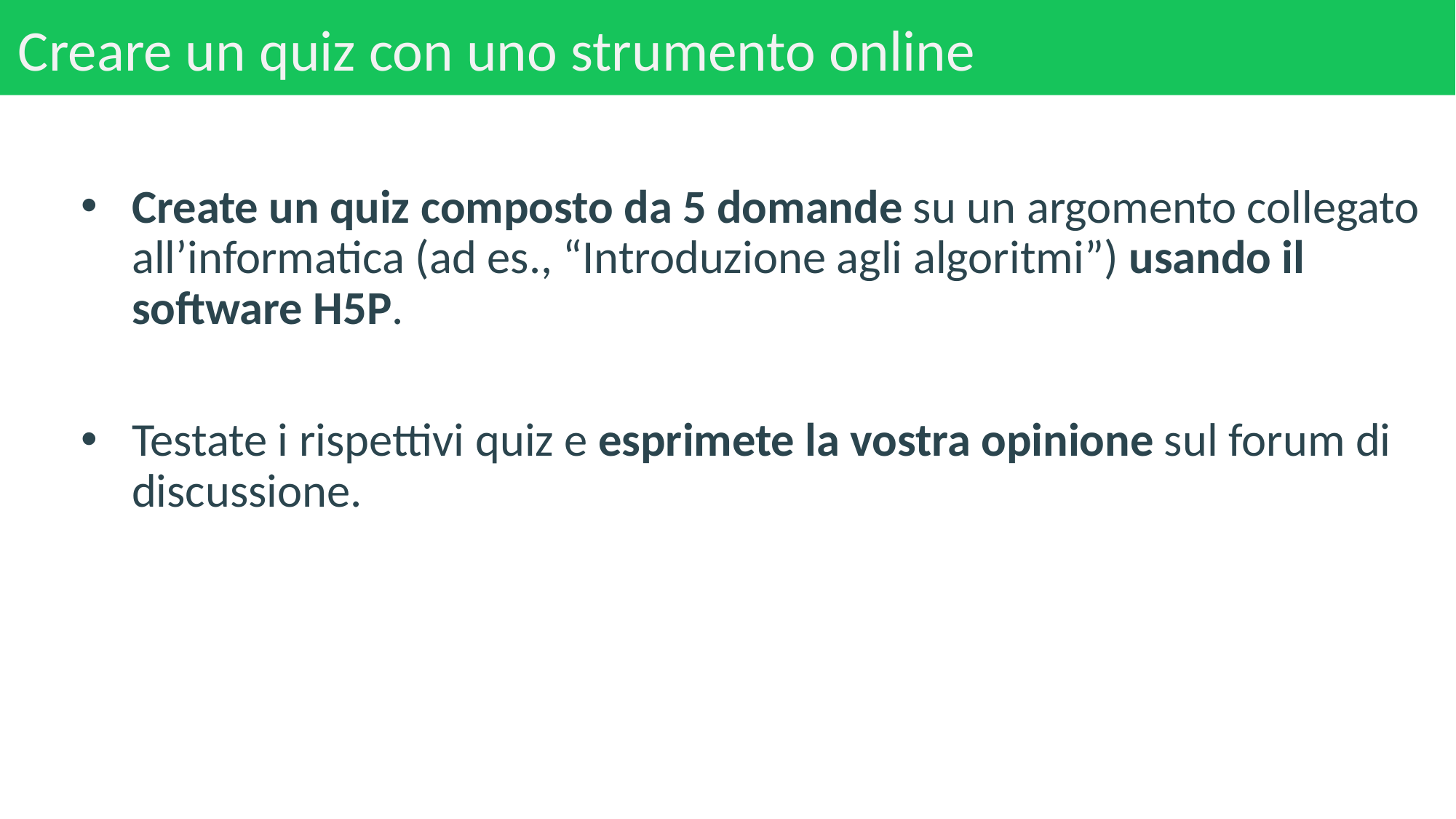

# Creare un quiz con uno strumento online

Create un quiz composto da 5 domande su un argomento collegato all’informatica (ad es., “Introduzione agli algoritmi”) usando il software H5P.

Testate i rispettivi quiz e esprimete la vostra opinione sul forum di discussione.